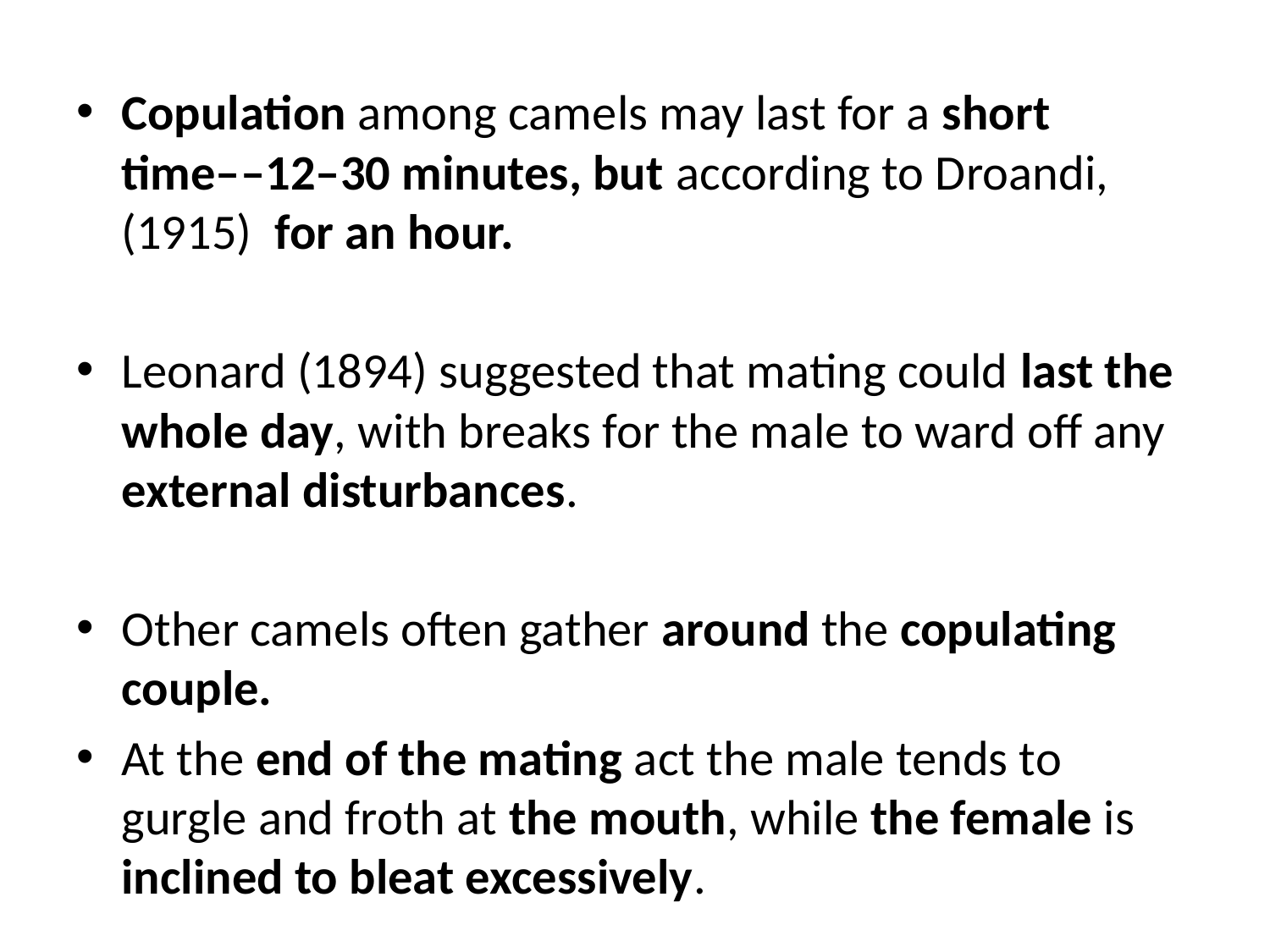

Copulation among camels may last for a short time––12–30 minutes, but according to Droandi, (1915)  for an hour.

Leonard (1894) suggested that mating could last the whole day, with breaks for the male to ward off any external disturbances.

Other camels often gather around the copulating couple.
At the end of the mating act the male tends to gurgle and froth at the mouth, while the female is inclined to bleat excessively.